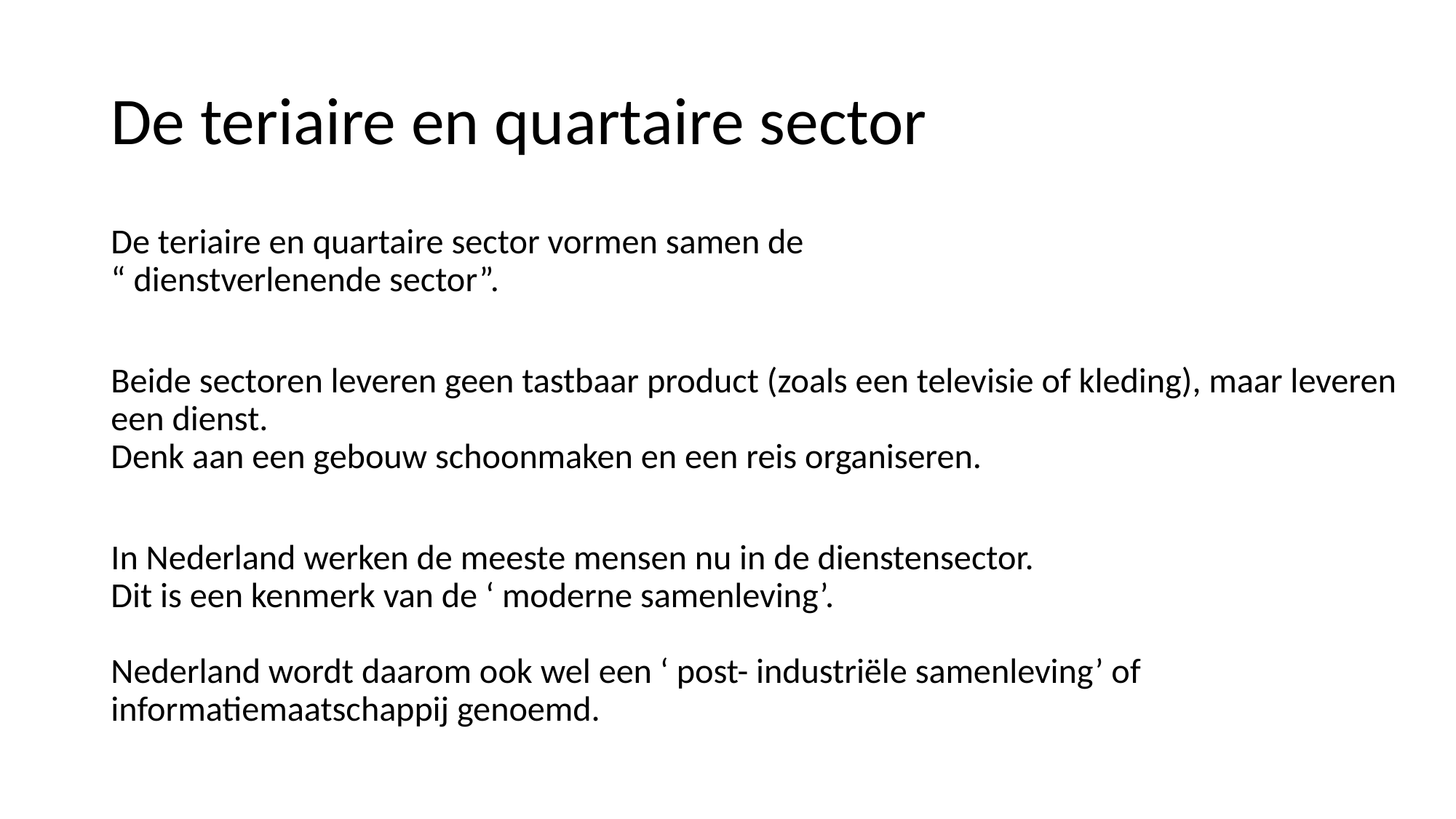

# De teriaire en quartaire sector
De teriaire en quartaire sector vormen samen de
“ dienstverlenende sector”.

Beide sectoren leveren geen tastbaar product (zoals een televisie of kleding), maar leveren een dienst.
Denk aan een gebouw schoonmaken en een reis organiseren.

In Nederland werken de meeste mensen nu in de dienstensector.
Dit is een kenmerk van de ‘ moderne samenleving’.
Nederland wordt daarom ook wel een ‘ post- industriële samenleving’ of informatiemaatschappij genoemd.